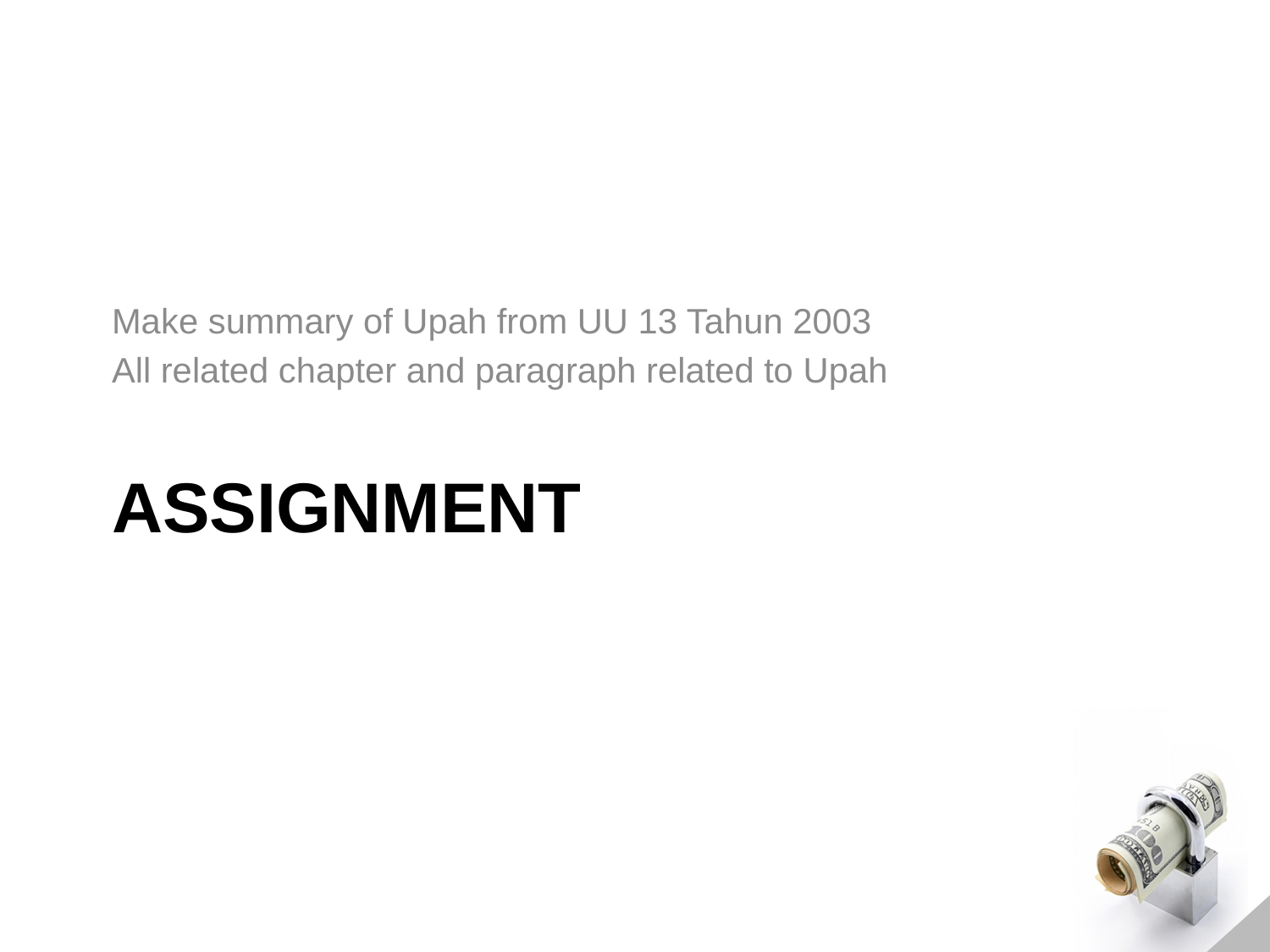

Make summary of Upah from UU 13 Tahun 2003
All related chapter and paragraph related to Upah
# Assignment